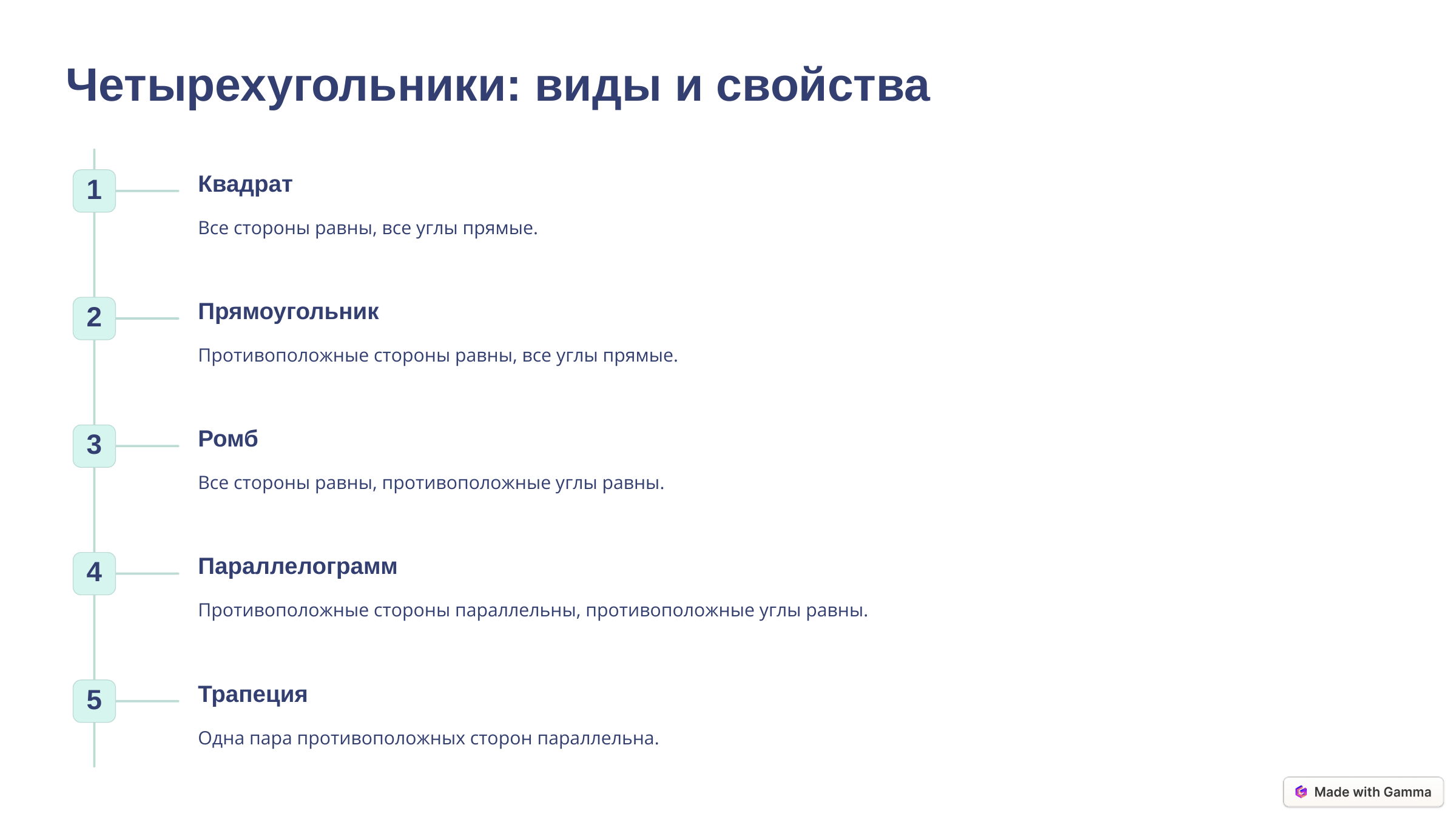

Четырехугольники: виды и свойства

Квадрат

1

Все стороны равны, все углы прямые.
Прямоугольник

2

Противоположные стороны равны, все углы прямые.
Ромб

3

Все стороны равны, противоположные углы равны.
Параллелограмм

4

Противоположные стороны параллельны, противоположные углы равны.
Трапеция

5

Одна пара противоположных сторон параллельна.